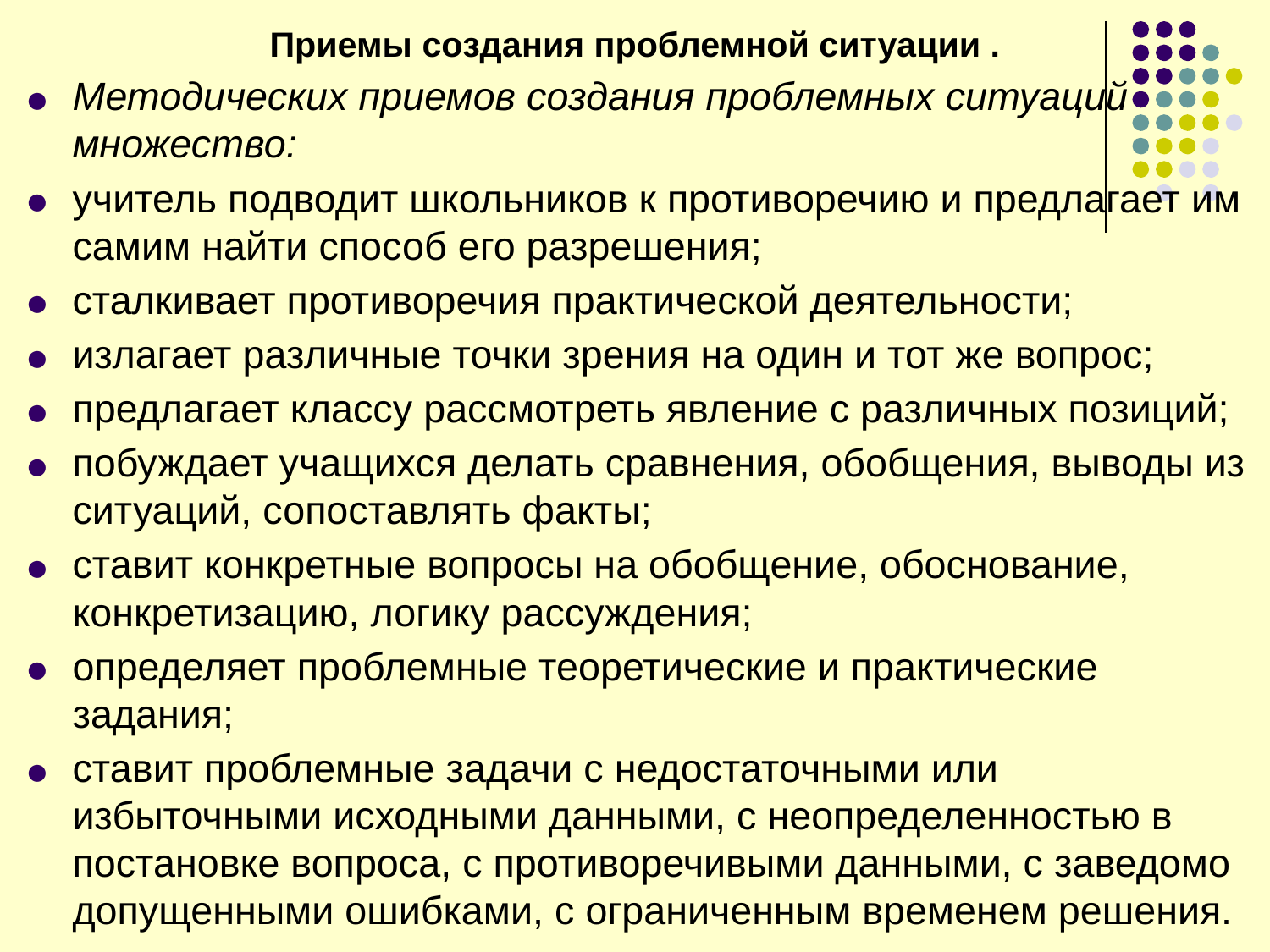

Приемы создания проблемной ситуации .
Методических приемов создания проблемных ситуаций множество:
учитель подводит школьников к противоречию и предлагает им самим найти способ его разрешения;
сталкивает противоречия практической деятельности;
излагает различные точки зрения на один и тот же вопрос;
предлагает классу рассмотреть явление с различных позиций;
побуждает учащихся делать сравнения, обобщения, выводы из ситуаций, сопоставлять факты;
ставит конкретные вопросы на обобщение, обоснование, конкретизацию, логику рассуждения;
определяет проблемные теоретические и практические задания;
ставит проблемные задачи с недостаточными или избыточными исходными данными, с неопределенностью в постановке вопроса, с противоречивыми данными, с заведомо допущенными ошибками, с ограниченным временем решения.